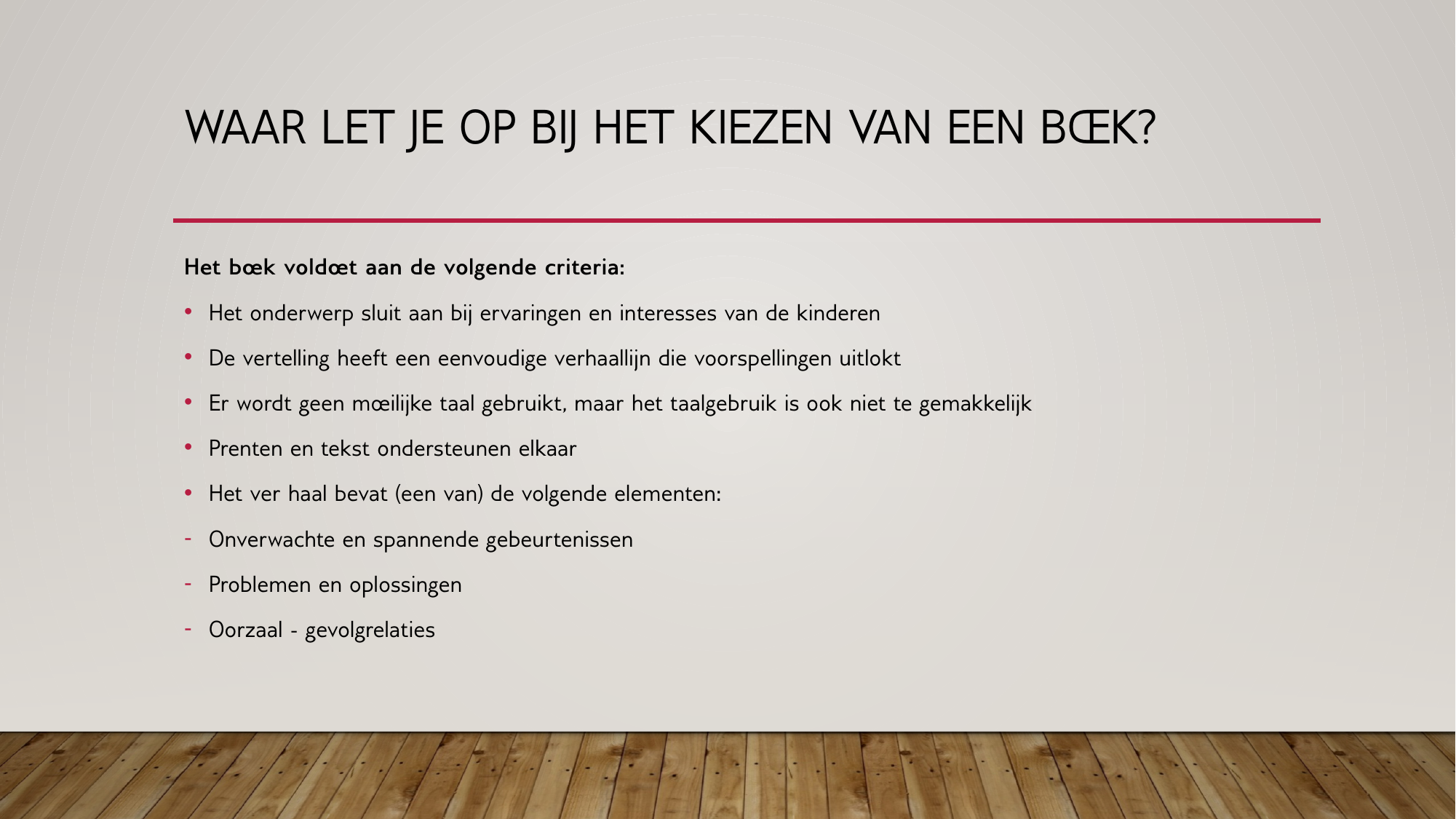

# Waar let je op bij het kiezen van een boek?
Het boek voldoet aan de volgende criteria:
Het onderwerp sluit aan bij ervaringen en interesses van de kinderen
De vertelling heeft een eenvoudige verhaallijn die voorspellingen uitlokt
Er wordt geen moeilijke taal gebruikt, maar het taalgebruik is ook niet te gemakkelijk
Prenten en tekst ondersteunen elkaar
Het ver haal bevat (een van) de volgende elementen:
Onverwachte en spannende gebeurtenissen
Problemen en oplossingen
Oorzaal - gevolgrelaties